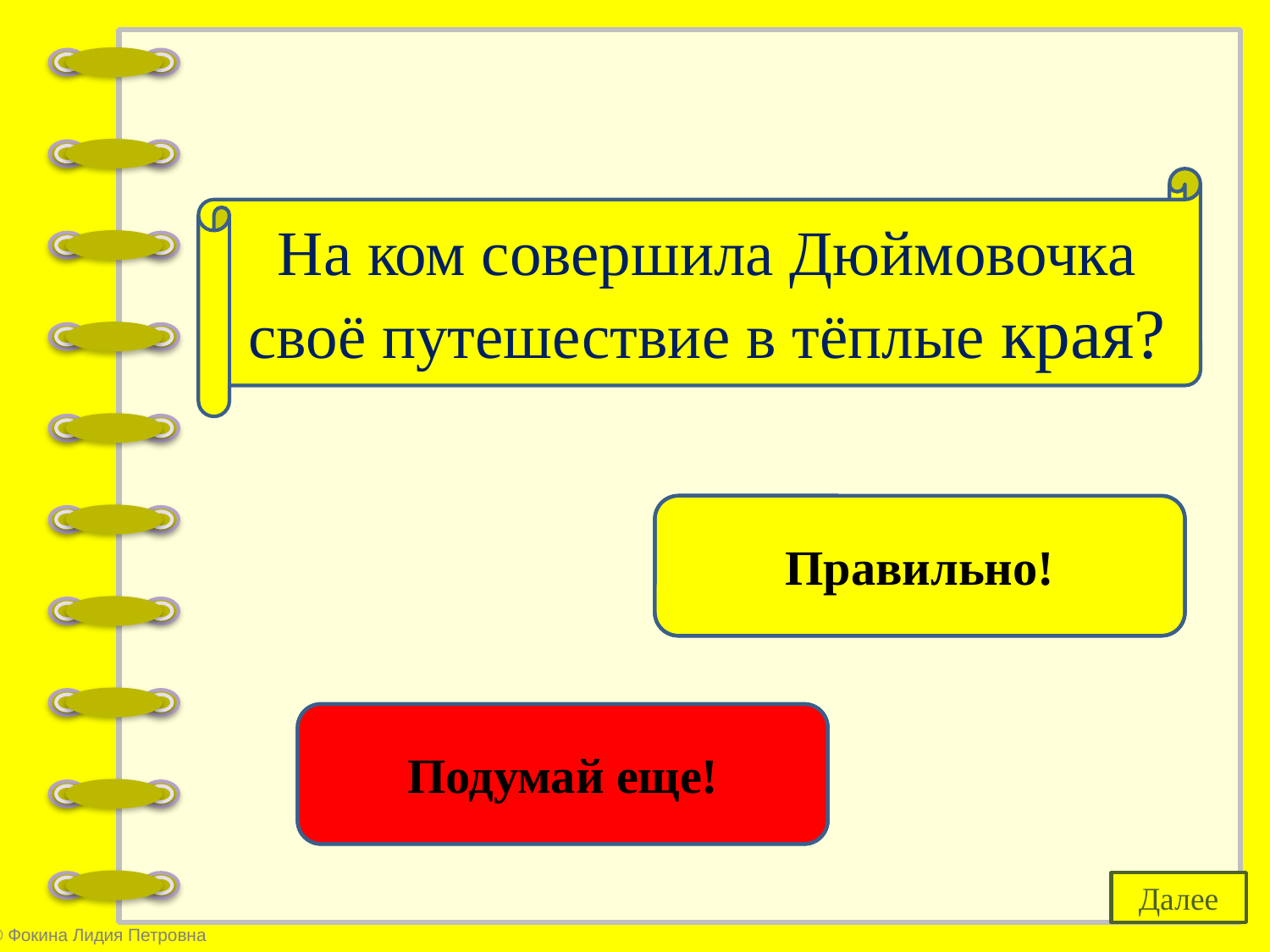

На ком совершила Дюймовочка своё путешествие в тёплые края?
на ласточке
Правильно!

на драконе
Подумай еще!

Далее